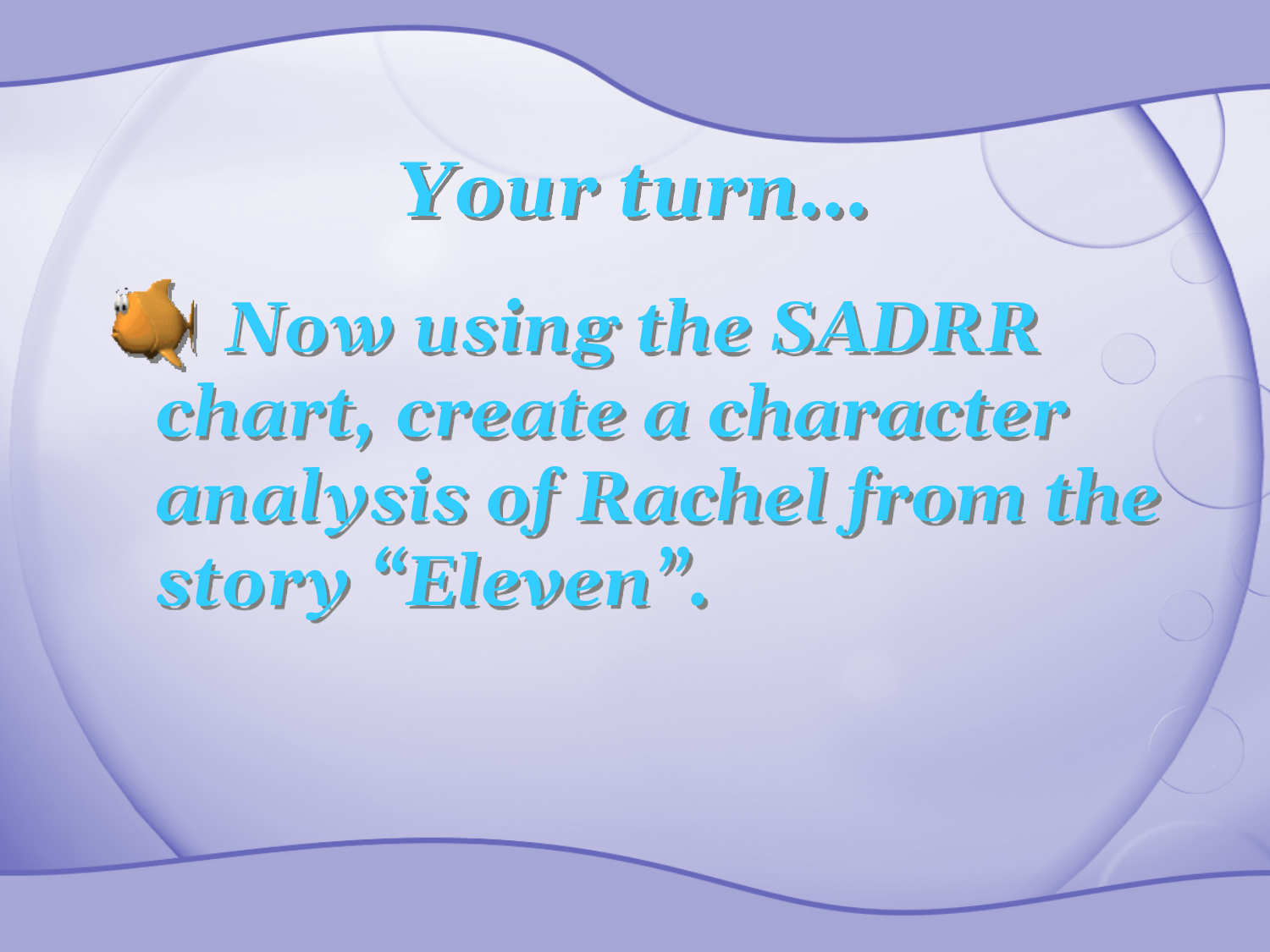

# Your turn…
Now using the SADRR chart, create a character analysis of Rachel from the story “Eleven”.